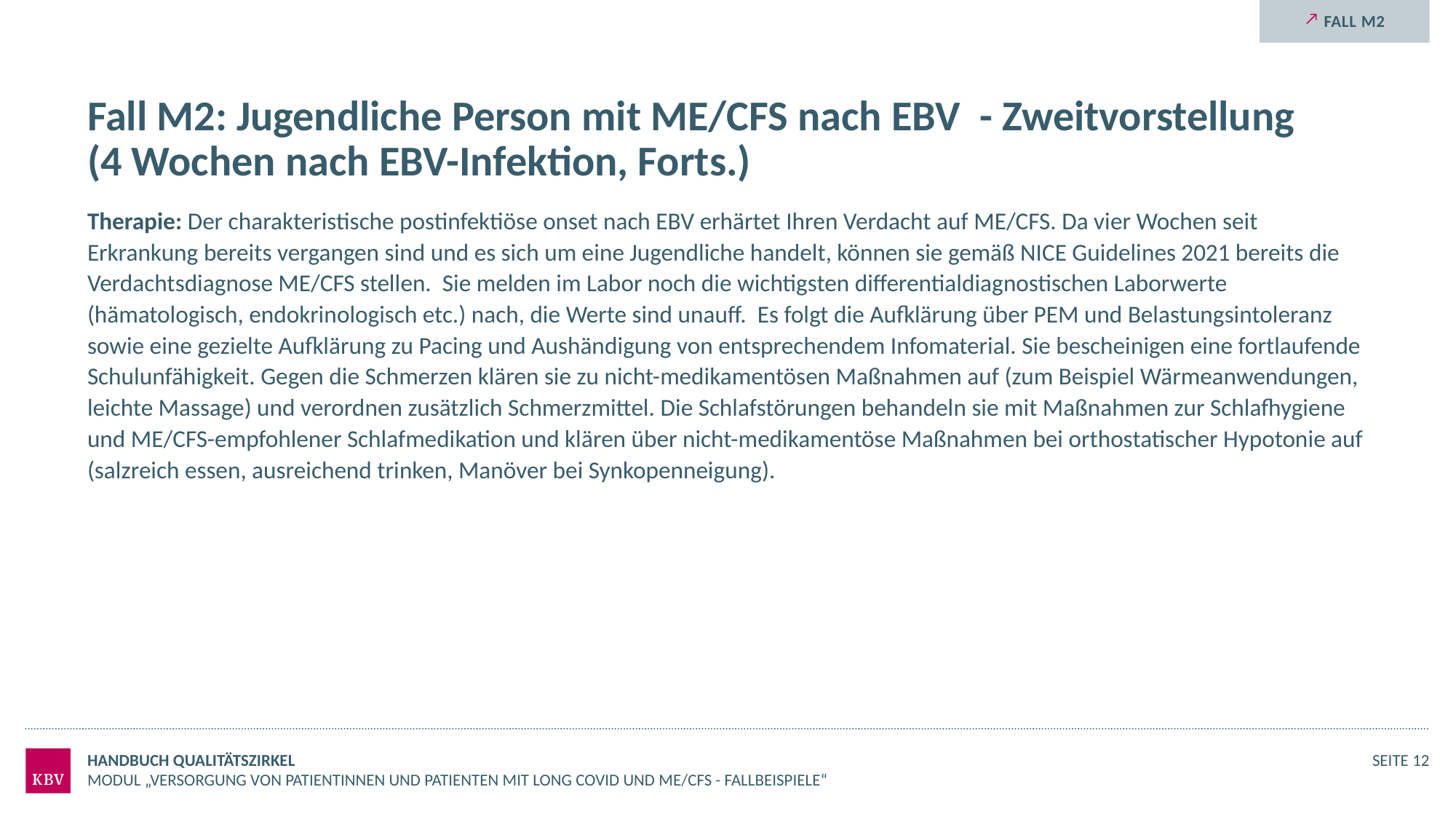

Fall M2
# Fall M2: Jugendliche Person mit ME/CFS nach EBV  - Zweitvorstellung (4 Wochen nach EBV-Infektion, Forts.)
Therapie: Der charakteristische postinfektiöse onset nach EBV erhärtet Ihren Verdacht auf ME/CFS. Da vier Wochen seit Erkrankung bereits vergangen sind und es sich um eine Jugendliche handelt, können sie gemäß NICE Guidelines 2021 bereits die Verdachtsdiagnose ME/CFS stellen.  Sie melden im Labor noch die wichtigsten differentialdiagnostischen Laborwerte (hämatologisch, endokrinologisch etc.) nach, die Werte sind unauff.  Es folgt die Aufklärung über PEM und Belastungsintoleranz sowie eine gezielte Aufklärung zu Pacing und Aushändigung von entsprechendem Infomaterial. Sie bescheinigen eine fortlaufende Schulunfähigkeit. Gegen die Schmerzen klären sie zu nicht-medikamentösen Maßnahmen auf (zum Beispiel Wärmeanwendungen, leichte Massage) und verordnen zusätzlich Schmerzmittel. Die Schlafstörungen behandeln sie mit Maßnahmen zur Schlafhygiene und ME/CFS-empfohlener Schlafmedikation und klären über nicht-medikamentöse Maßnahmen bei orthostatischer Hypotonie auf (salzreich essen, ausreichend trinken, Manöver bei Synkopenneigung).

Handbuch Qualitätszirkel
Seite 12
Modul „Versorgung von Patientinnen und Patienten mit Long COVID und ME/CFS - Fallbeispiele“